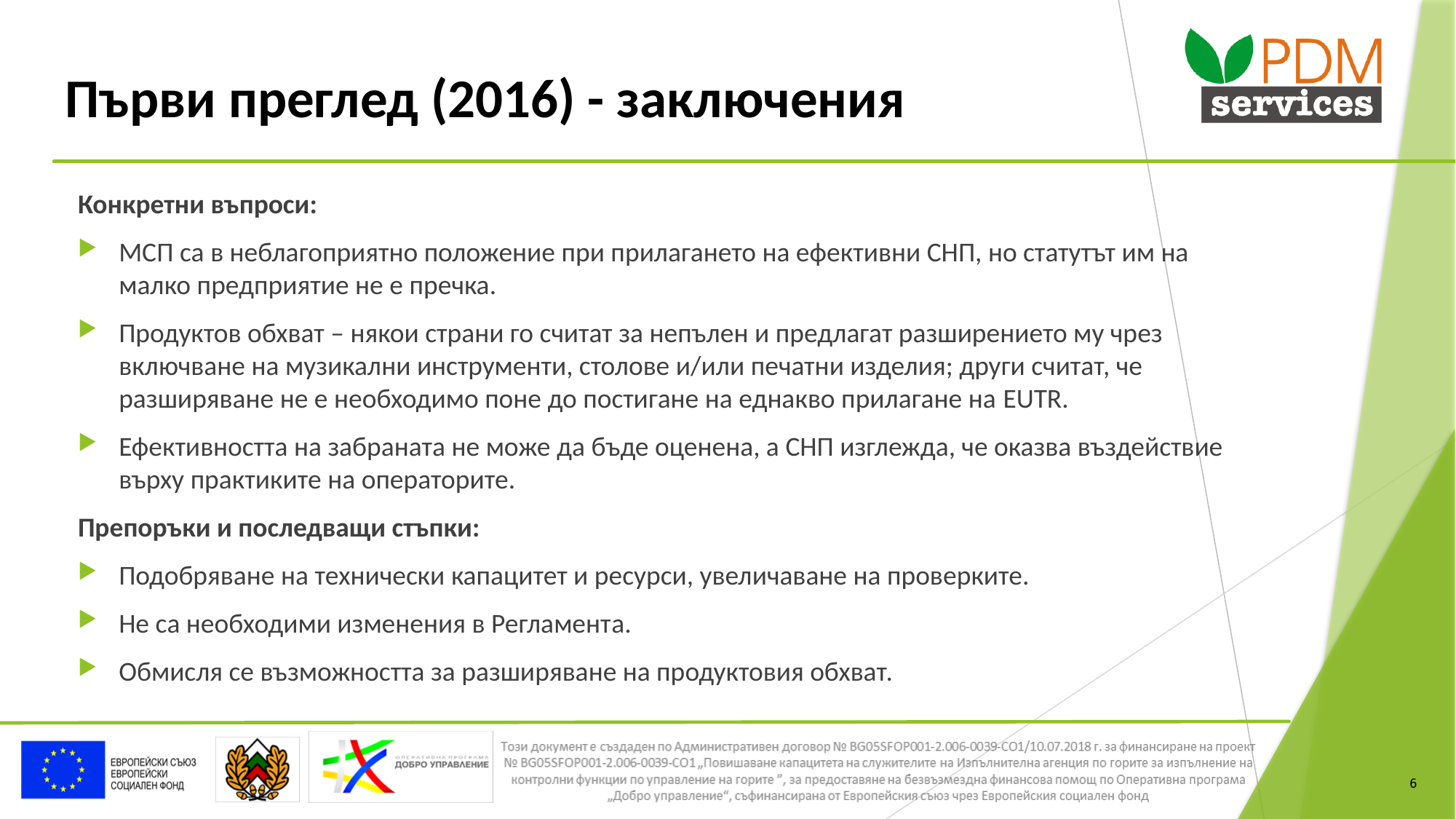

# Първи преглед (2016) - заключения
Конкретни въпроси:
МСП са в неблагоприятно положение при прилагането на ефективни СНП, но статутът им на малко предприятие не е пречка.
Продуктов обхват – някои страни го считат за непълен и предлагат разширението му чрез включване на музикални инструменти, столове и/или печатни изделия; други считат, че разширяване не е необходимо поне до постигане на еднакво прилагане на EUTR.
Ефективността на забраната не може да бъде оценена, а СНП изглежда, че оказва въздействие върху практиките на операторите.
Препоръки и последващи стъпки:
Подобряване на технически капацитет и ресурси, увеличаване на проверките.
Не са необходими изменения в Регламентa.
Обмисля се възможността за разширяване на продуктовия обхват.

6